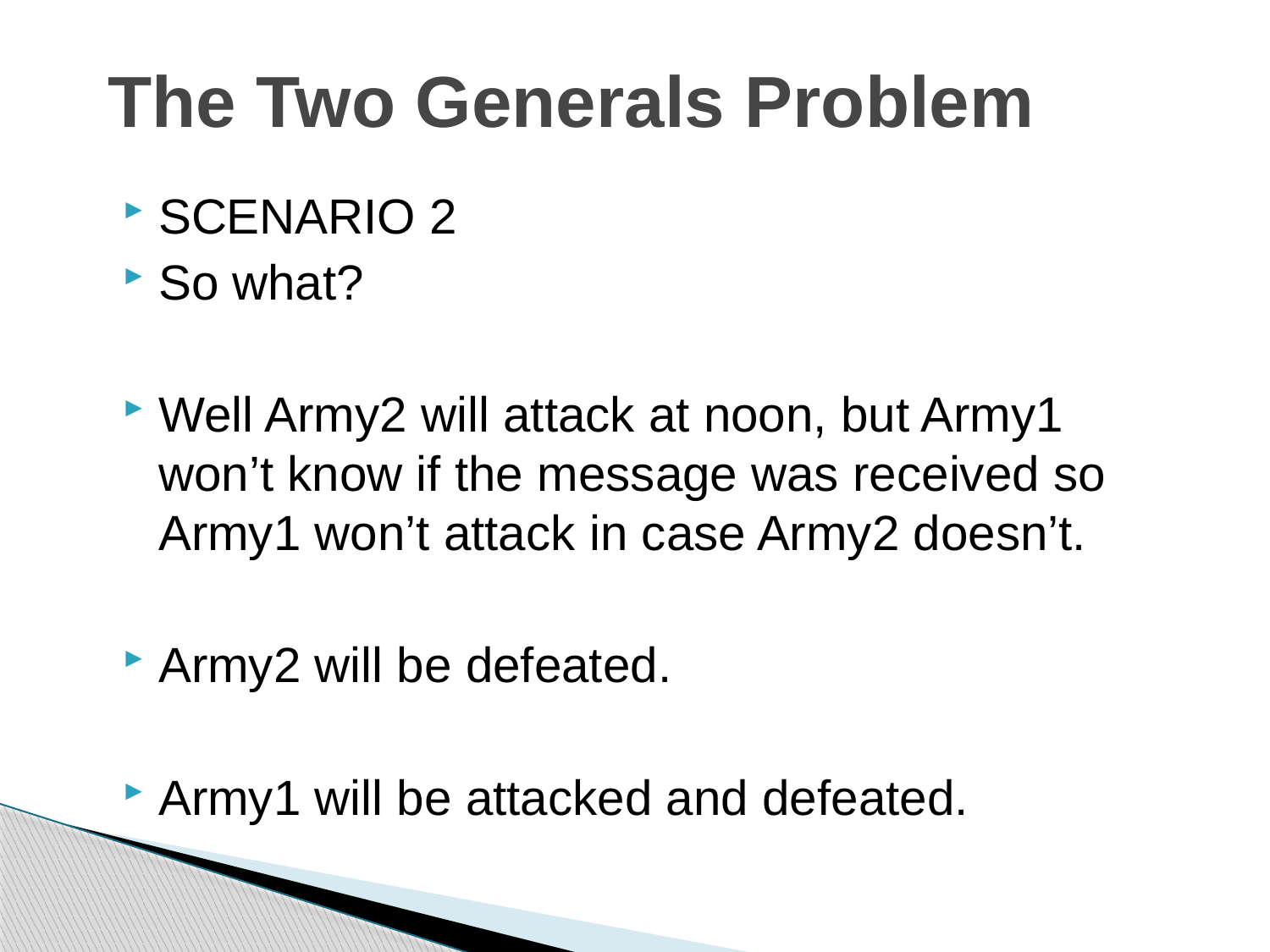

# The Two Generals Problem
SCENARIO 2
So what?

Well Army2 will attack at noon, but Army1 won’t know if the message was received so Army1 won’t attack in case Army2 doesn’t.

Army2 will be defeated.

Army1 will be attacked and defeated.